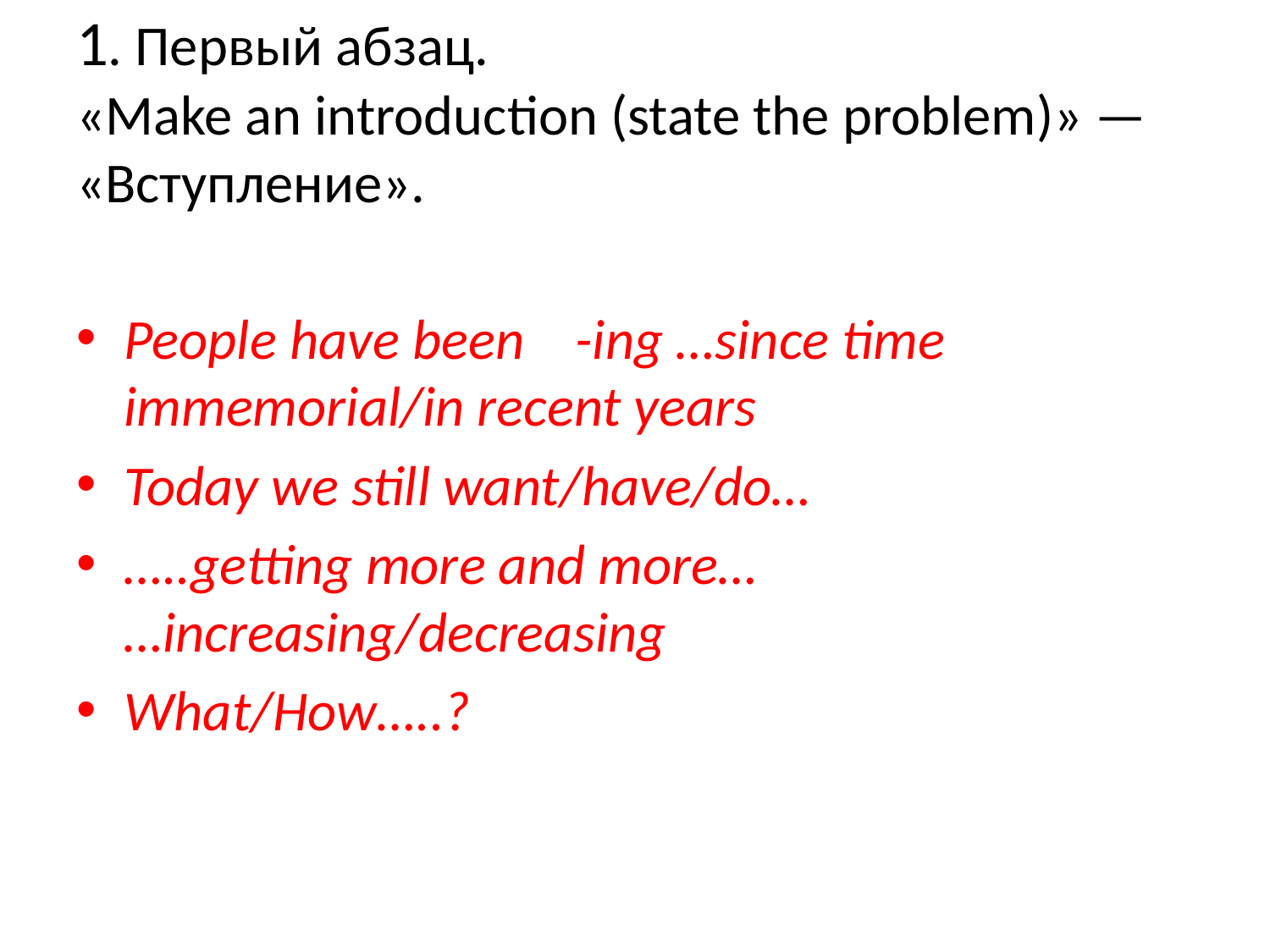

# 1. Первый абзац. «Make an introduction (state the problem)» — «Вступление».
People have been    -ing …since time immemorial/in recent years
Today we still want/have/do…
…..getting more and more…    …increasing/decreasing
What/How…..?